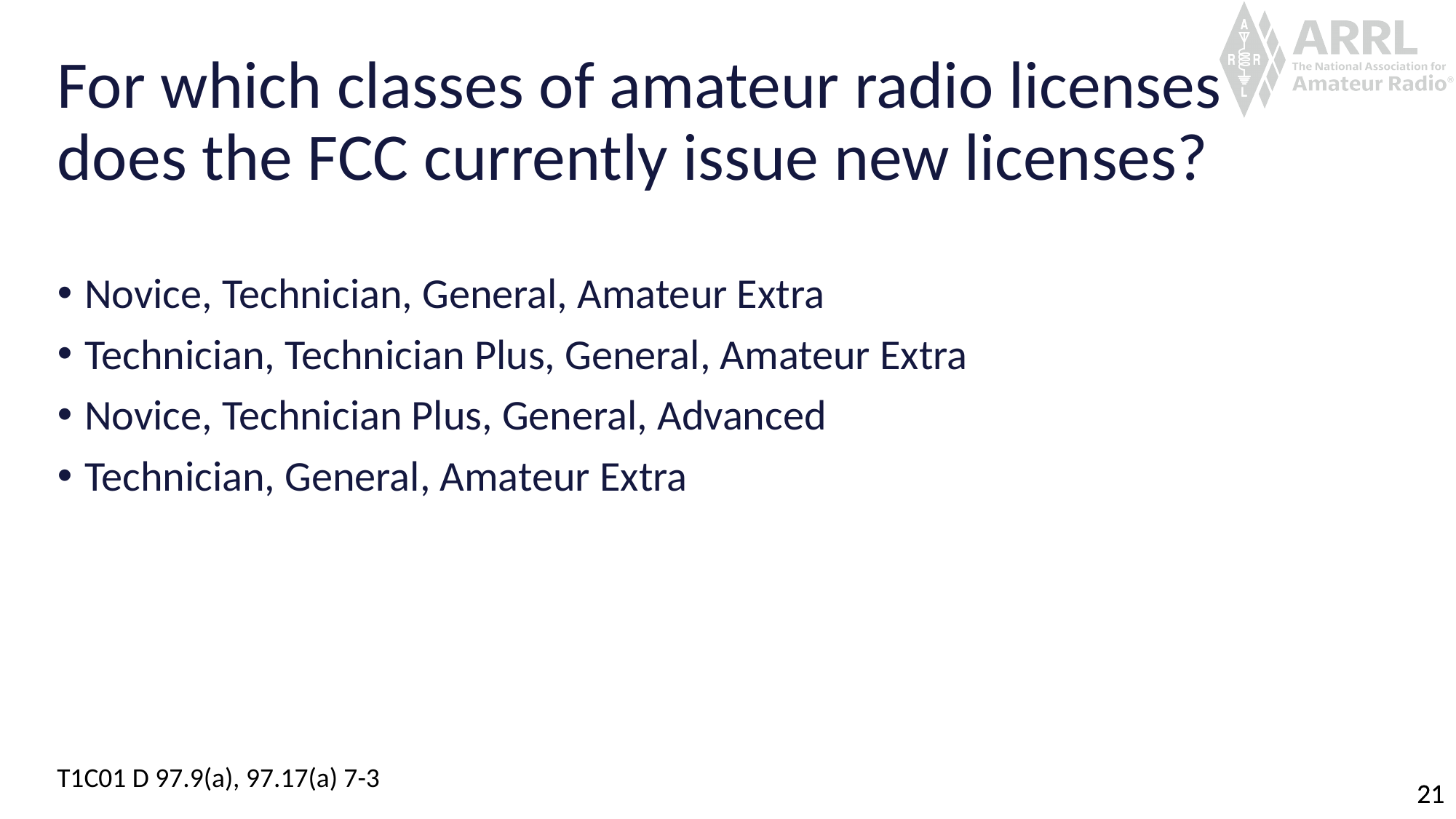

# For which classes of amateur radio licenses does the FCC currently issue new licenses?
Novice, Technician, General, Amateur Extra
Technician, Technician Plus, General, Amateur Extra
Novice, Technician Plus, General, Advanced
Technician, General, Amateur Extra
T1C01 D 97.9(a), 97.17(a) 7-3